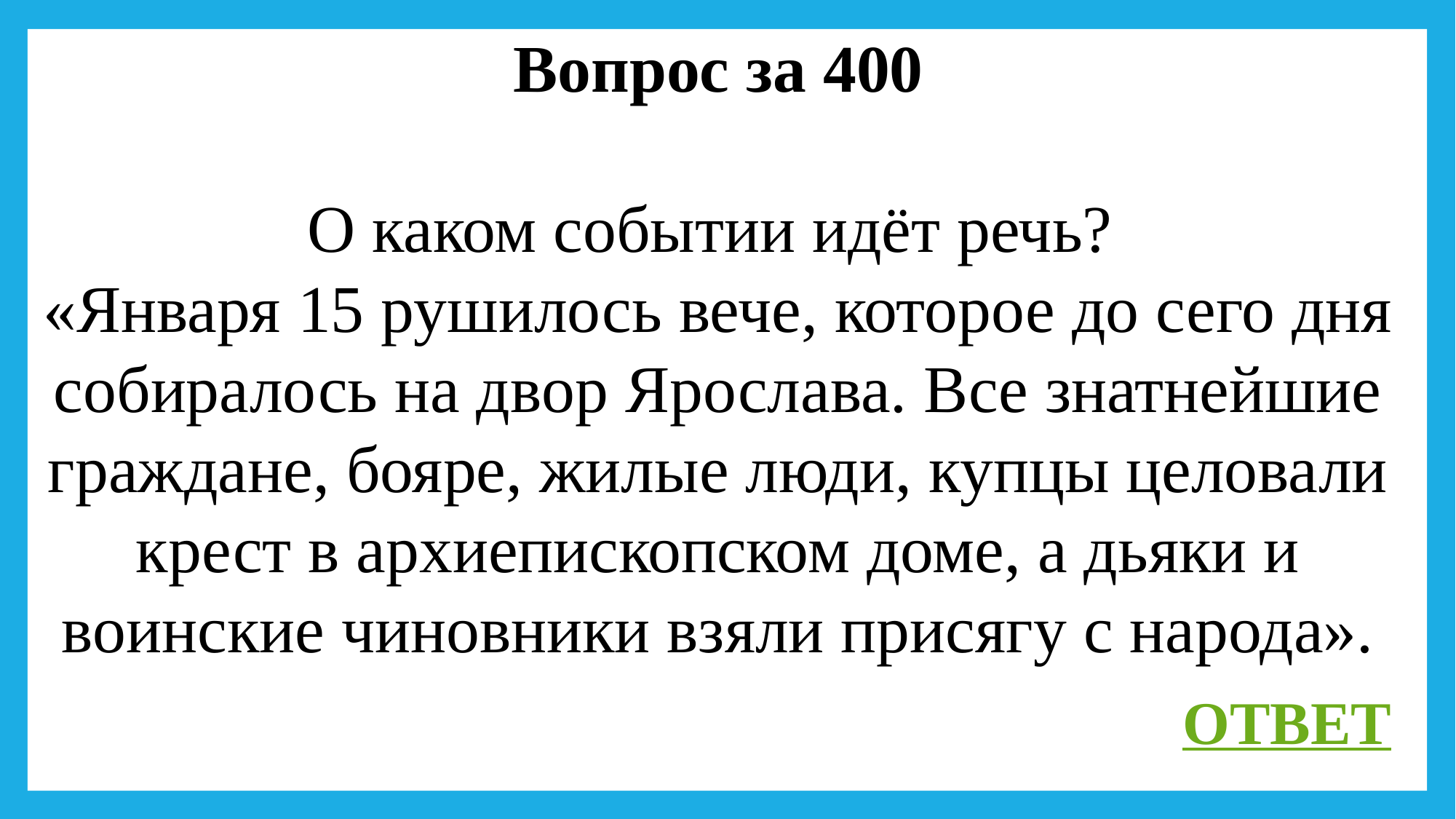

Вопрос за 400

О каком событии идёт речь?
«Января 15 рушилось вече, которое до сего дня собиралось на двор Ярослава. Все знатнейшие граждане, бояре, жилые люди, купцы целовали крест в архиепископском доме, а дьяки и воинские чиновники взяли присягу с народа».
ОТВЕТ